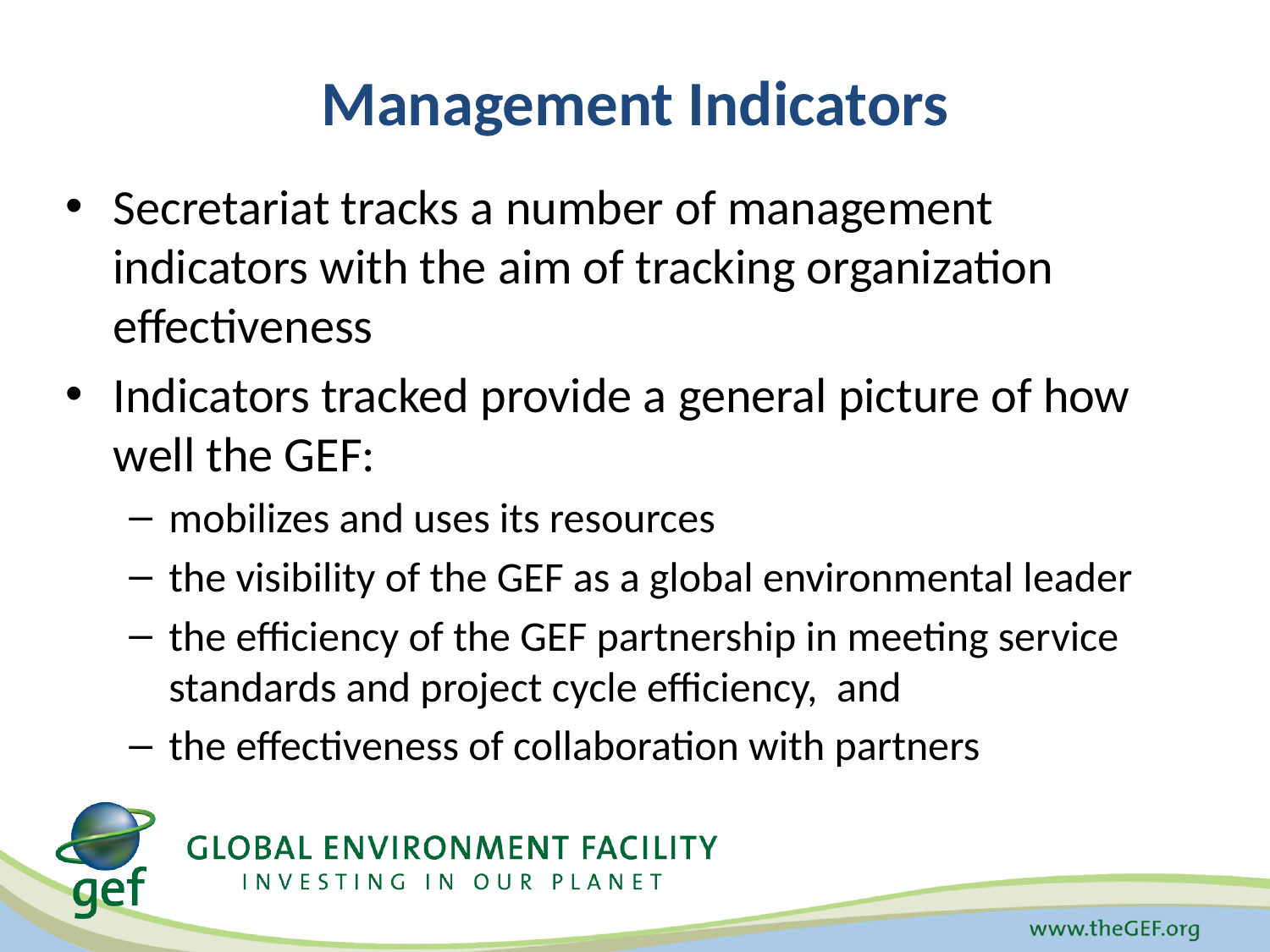

# Management Indicators
Secretariat tracks a number of management indicators with the aim of tracking organization effectiveness
Indicators tracked provide a general picture of how well the GEF:
mobilizes and uses its resources
the visibility of the GEF as a global environmental leader
the efficiency of the GEF partnership in meeting service standards and project cycle efficiency,  and
the effectiveness of collaboration with partners